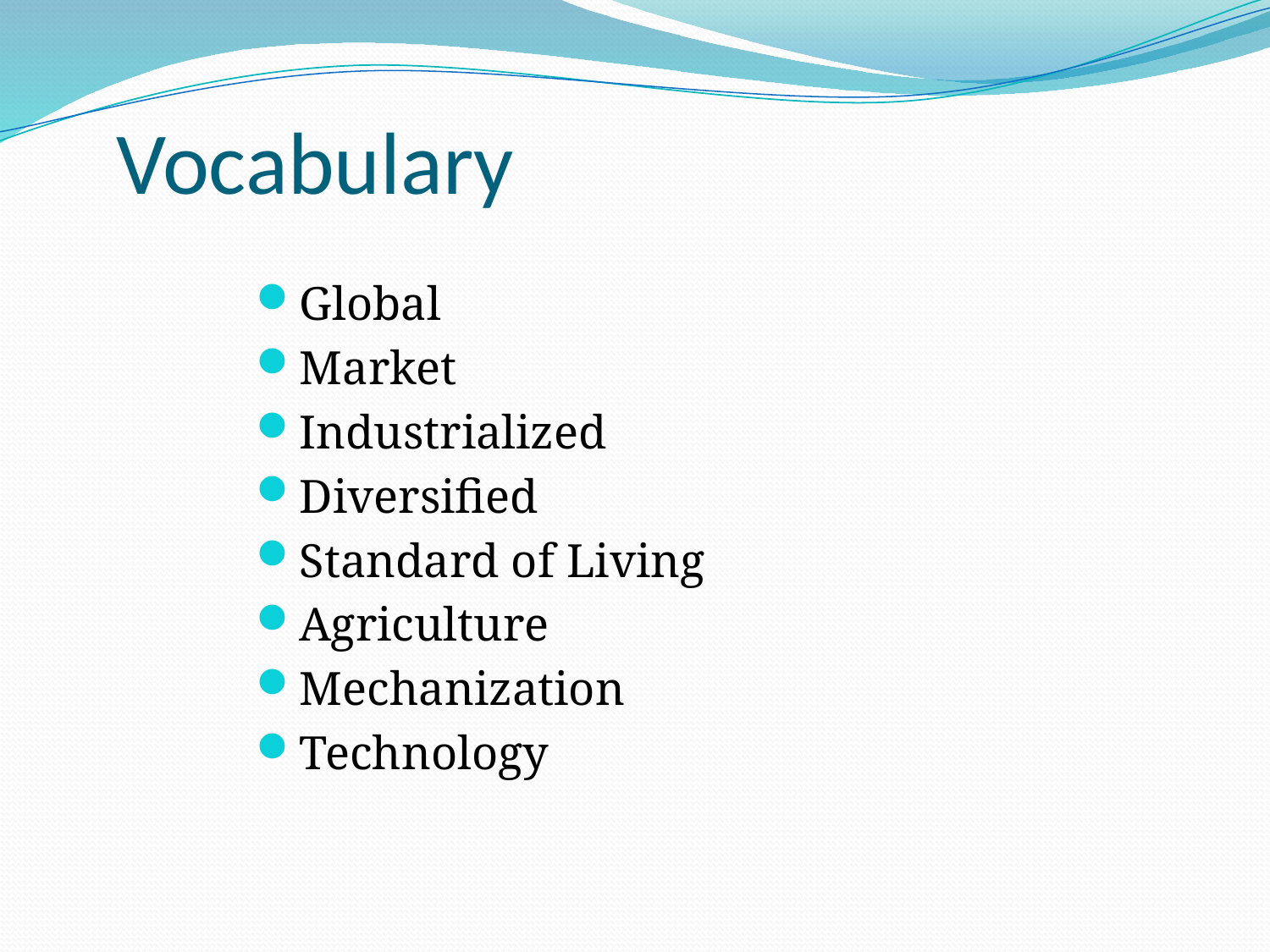

# Vocabulary
Global
Market
Industrialized
Diversified
Standard of Living
Agriculture
Mechanization
Technology